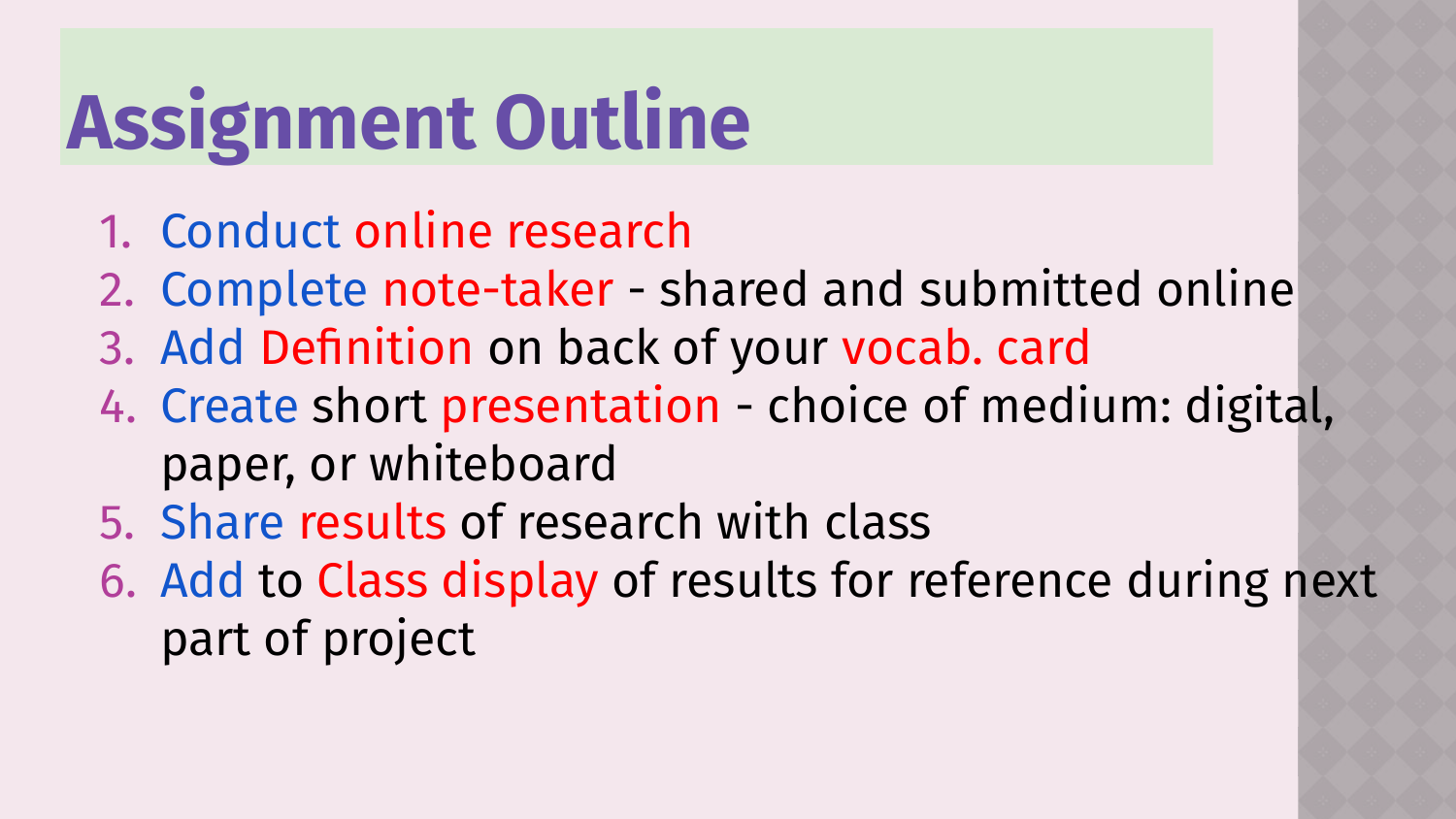

# Assignment Outline
Conduct online research
Complete note-taker - shared and submitted online
Add Definition on back of your vocab. card
Create short presentation - choice of medium: digital, paper, or whiteboard
Share results of research with class
Add to Class display of results for reference during next part of project